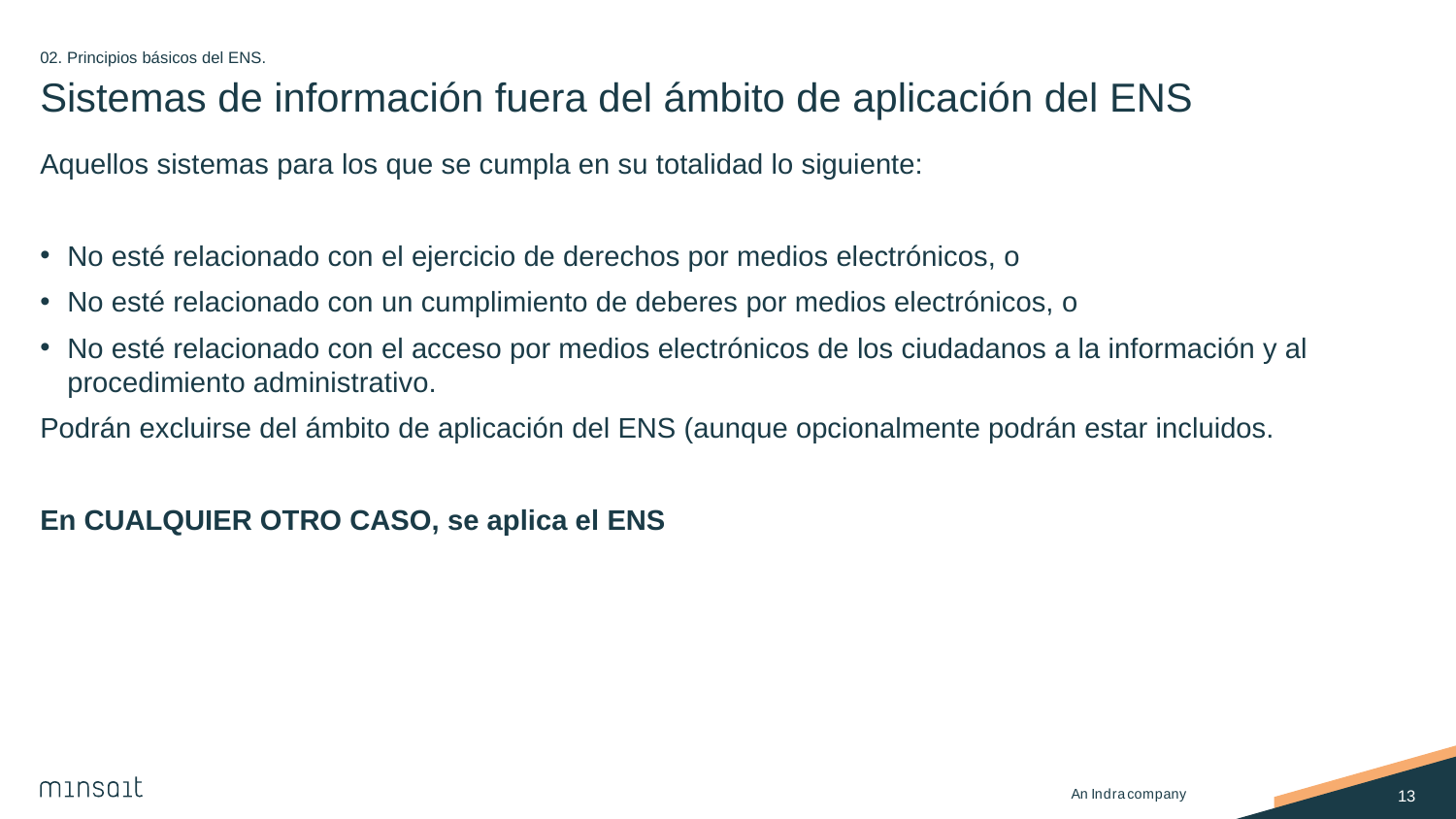

02. Principios básicos del ENS.
# Sistemas de información fuera del ámbito de aplicación del ENS
Aquellos sistemas para los que se cumpla en su totalidad lo siguiente:

No esté relacionado con el ejercicio de derechos por medios electrónicos, o
No esté relacionado con un cumplimiento de deberes por medios electrónicos, o
No esté relacionado con el acceso por medios electrónicos de los ciudadanos a la información y al procedimiento administrativo.
Podrán excluirse del ámbito de aplicación del ENS (aunque opcionalmente podrán estar incluidos.

En CUALQUIER OTRO CASO, se aplica el ENS